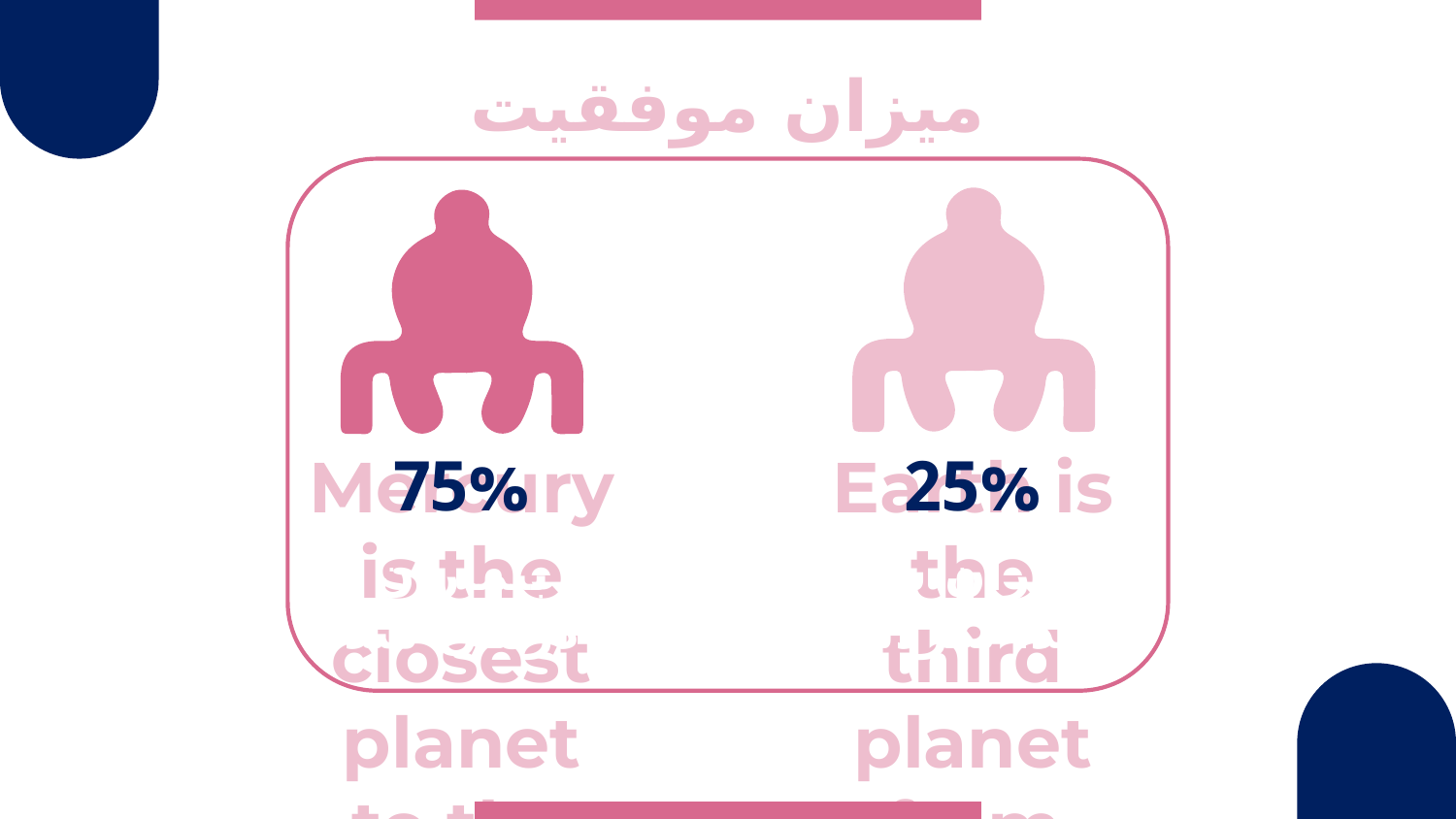

# میزان موفقیت

75%
25%
بیماران درمان شد
بیماران شفا پیدا نکردند

Mercury is the closest planet to the Sun
Earth is the third planet from the Sun